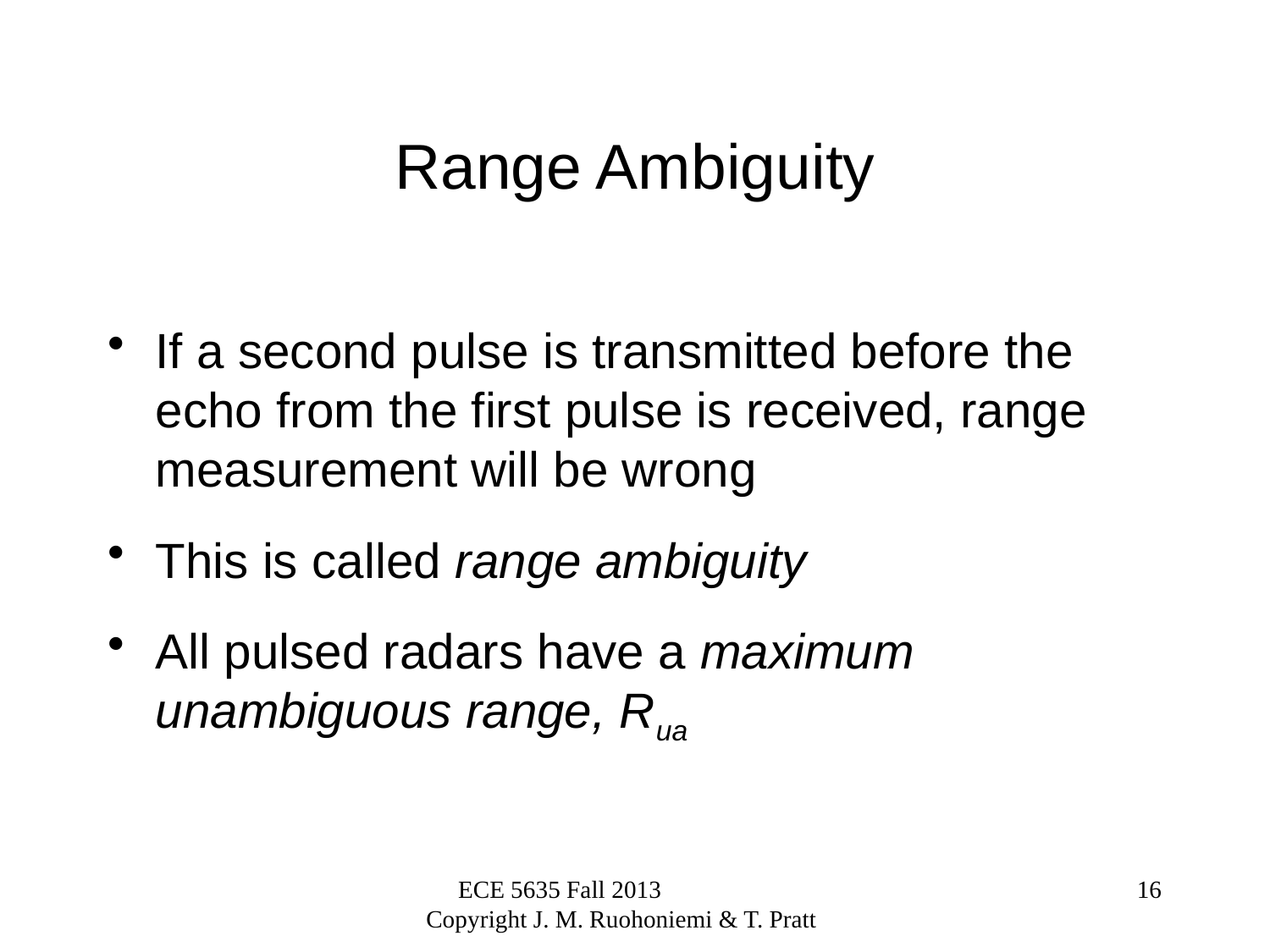

# Range Ambiguity

If a second pulse is transmitted before the echo from the first pulse is received, range measurement will be wrong
This is called range ambiguity
All pulsed radars have a maximum unambiguous range, Rua
ECE 5635 Fall 2013                      Copyright J. M. Ruohoniemi & T. Pratt
16